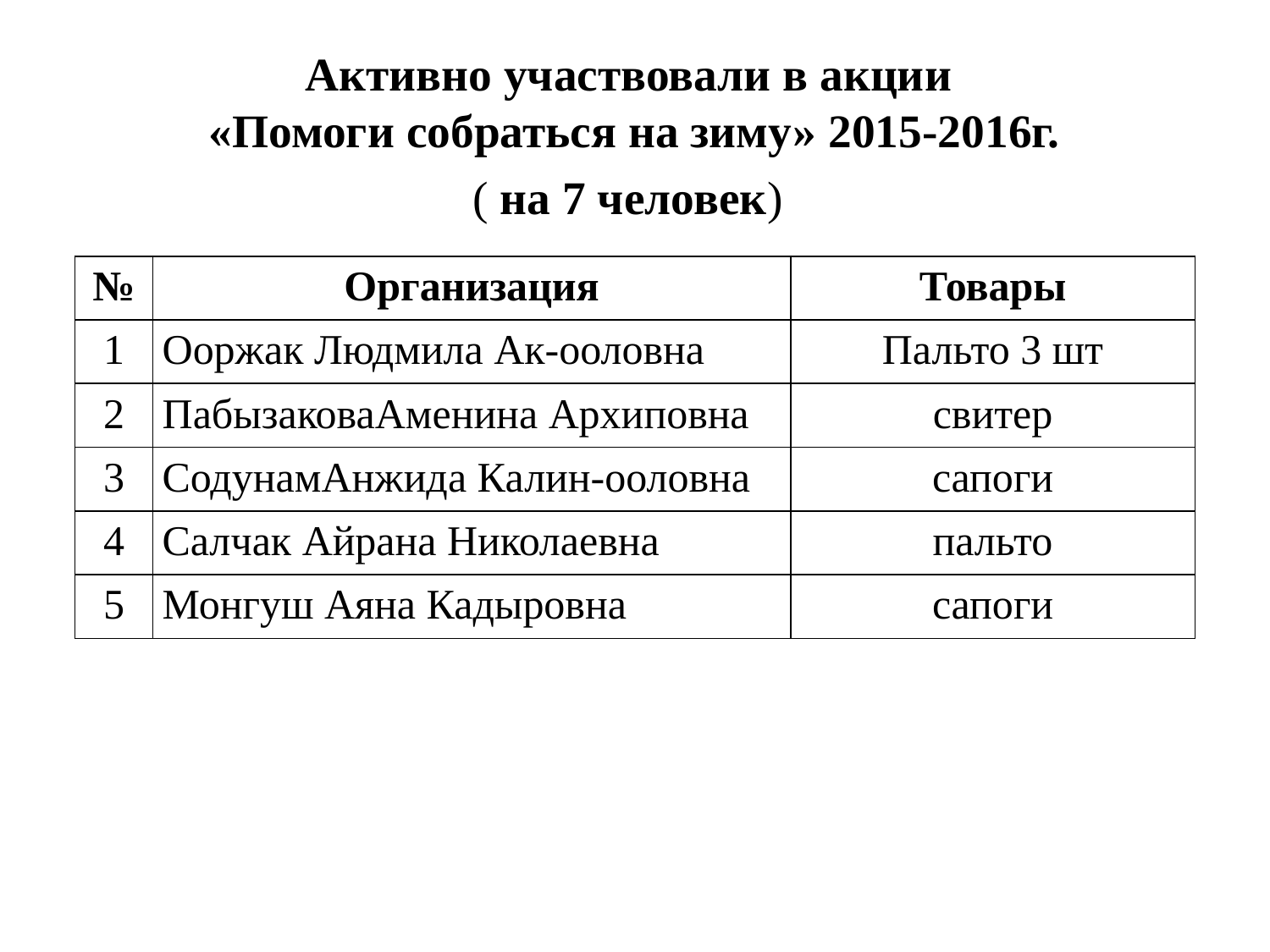

# Активно участвовали в акции «Помоги собраться на зиму» 2015-2016г. ( на 7 человек)
| № | Организация | Товары |
| --- | --- | --- |
| 1 | Ооржак Людмила Ак-ооловна | Пальто 3 шт |
| 2 | ПабызаковаАменина Архиповна | свитер |
| 3 | СодунамАнжида Калин-ооловна | сапоги |
| 4 | Салчак Айрана Николаевна | пальто |
| 5 | Монгуш Аяна Кадыровна | сапоги |